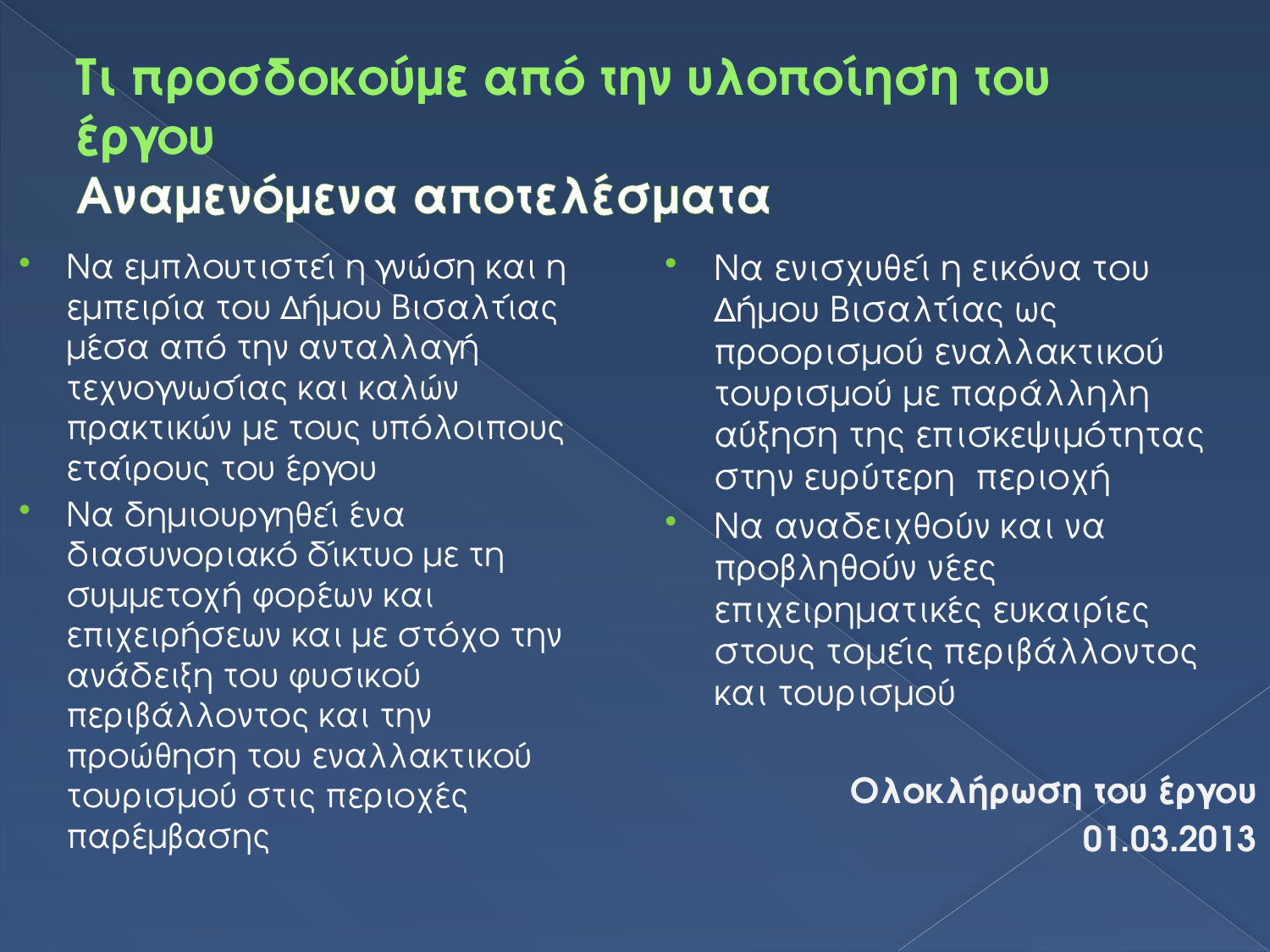

# Τι προσδοκούμε από την υλοποίηση του έργου Αναμενόμενα αποτελέσματα
Να εμπλουτιστεί η γνώση και η εμπειρία του Δήμου Βισαλτίας μέσα από την ανταλλαγή τεχνογνωσίας και καλών πρακτικών με τους υπόλοιπους εταίρους του έργου
Να δημιουργηθεί ένα διασυνοριακό δίκτυο με τη συμμετοχή φορέων και επιχειρήσεων και με στόχο την ανάδειξη του φυσικού περιβάλλοντος και την προώθηση του εναλλακτικού τουρισμού στις περιοχές παρέμβασης

Να ενισχυθεί η εικόνα του Δήμου Βισαλτίας ως προορισμού εναλλακτικού τουρισμού με παράλληλη αύξηση της επισκεψιμότητας στην ευρύτερη  περιοχή
Να αναδειχθούν και να προβληθούν νέες επιχειρηματικές ευκαιρίες στους τομείς περιβάλλοντος και τουρισμού

Ολοκλήρωση του έργου
01.03.2013